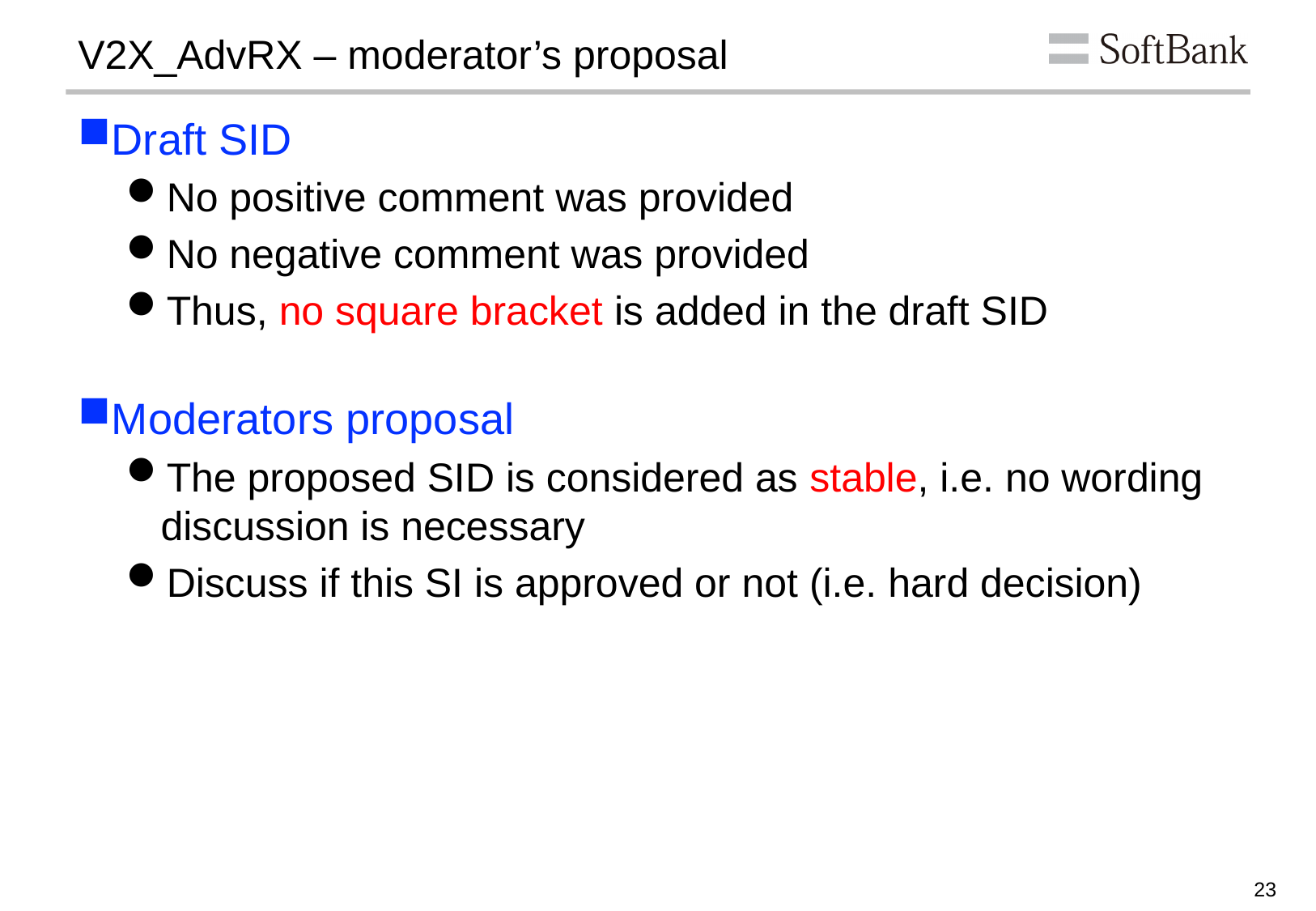

# V2X_AdvRX – moderator’s proposal
Draft SID
No positive comment was provided
No negative comment was provided
Thus, no square bracket is added in the draft SID

Moderators proposal
The proposed SID is considered as stable, i.e. no wording discussion is necessary
Discuss if this SI is approved or not (i.e. hard decision)